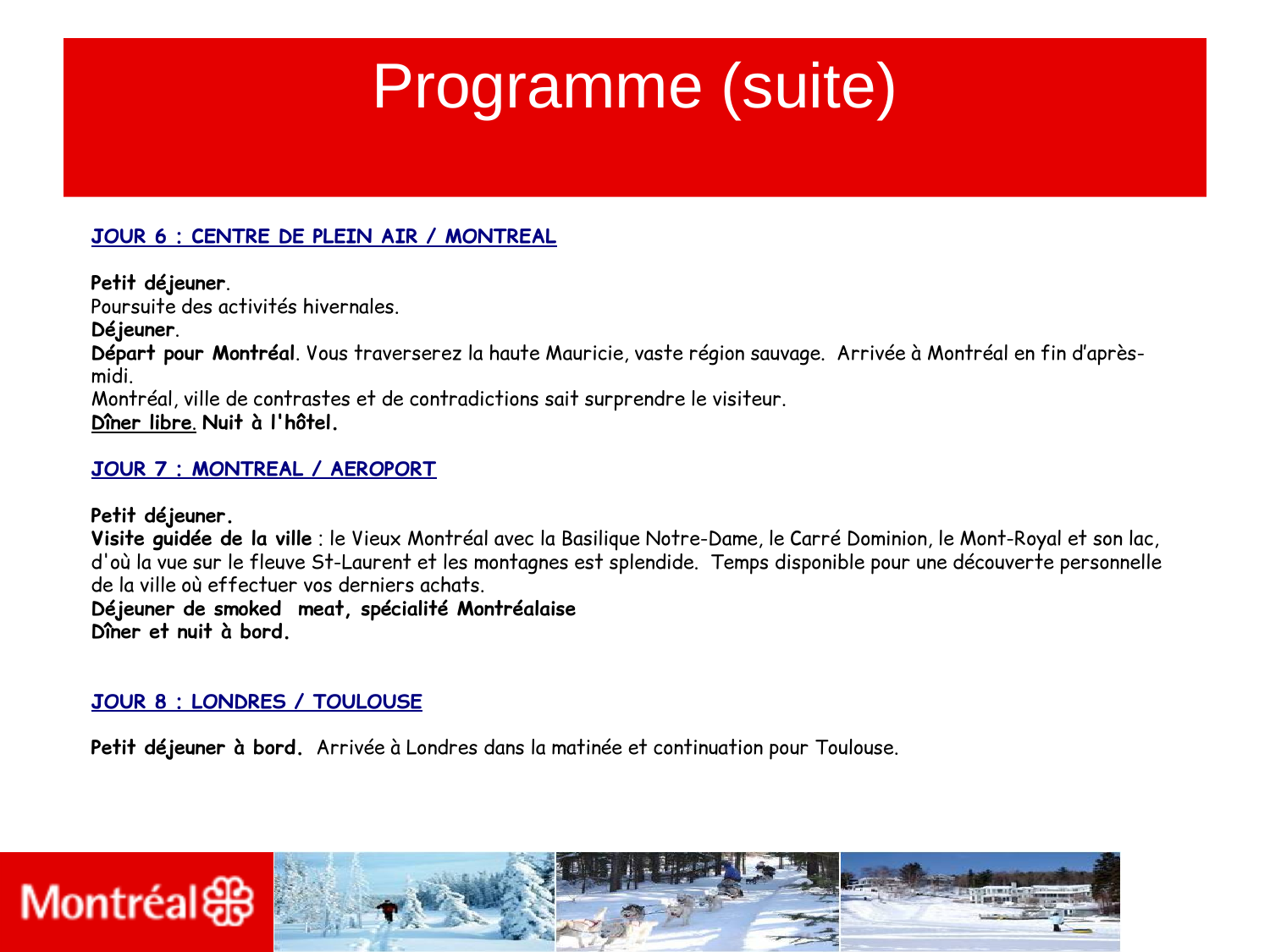

# Programme (suite)
JOUR 6 : CENTRE DE PLEIN AIR / MONTREAL

Petit déjeuner.
Poursuite des activités hivernales.
Déjeuner.
Départ pour Montréal. Vous traverserez la haute Mauricie, vaste région sauvage.  Arrivée à Montréal en fin d’après-midi.
Montréal, ville de contrastes et de contradictions sait surprendre le visiteur.
Dîner libre. Nuit à l'hôtel.

JOUR 7 : MONTREAL / AEROPORT

Petit déjeuner.
Visite guidée de la ville : le Vieux Montréal avec la Basilique Notre-Dame, le Carré Dominion, le Mont-Royal et son lac, d'où la vue sur le fleuve St-Laurent et les montagnes est splendide.  Temps disponible pour une découverte personnelle de la ville où effectuer vos derniers achats.
Déjeuner de smoked  meat, spécialité Montréalaise
Dîner et nuit à bord.

JOUR 8 : LONDRES / TOULOUSE

Petit déjeuner à bord.  Arrivée à Londres dans la matinée et continuation pour Toulouse.